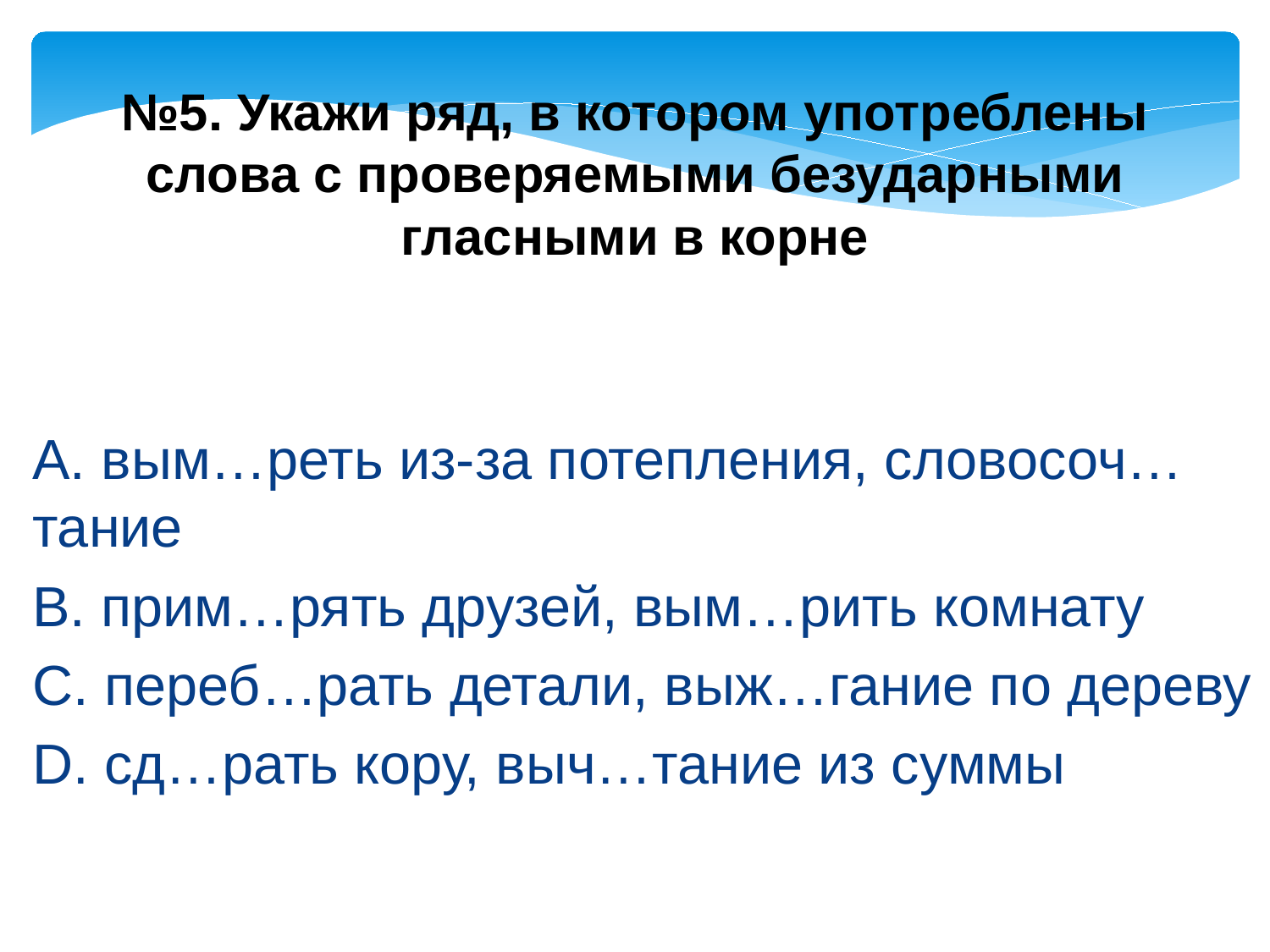

№5. Укажи ряд, в котором употреблены слова с проверяемыми безударными гласными в корне
А. вым…реть из-за потепления, словосоч…тание
В. прим…рять друзей, вым…рить комнату
С. переб…рать детали, выж…гание по дереву
D. сд…рать кору, выч…тание из суммы